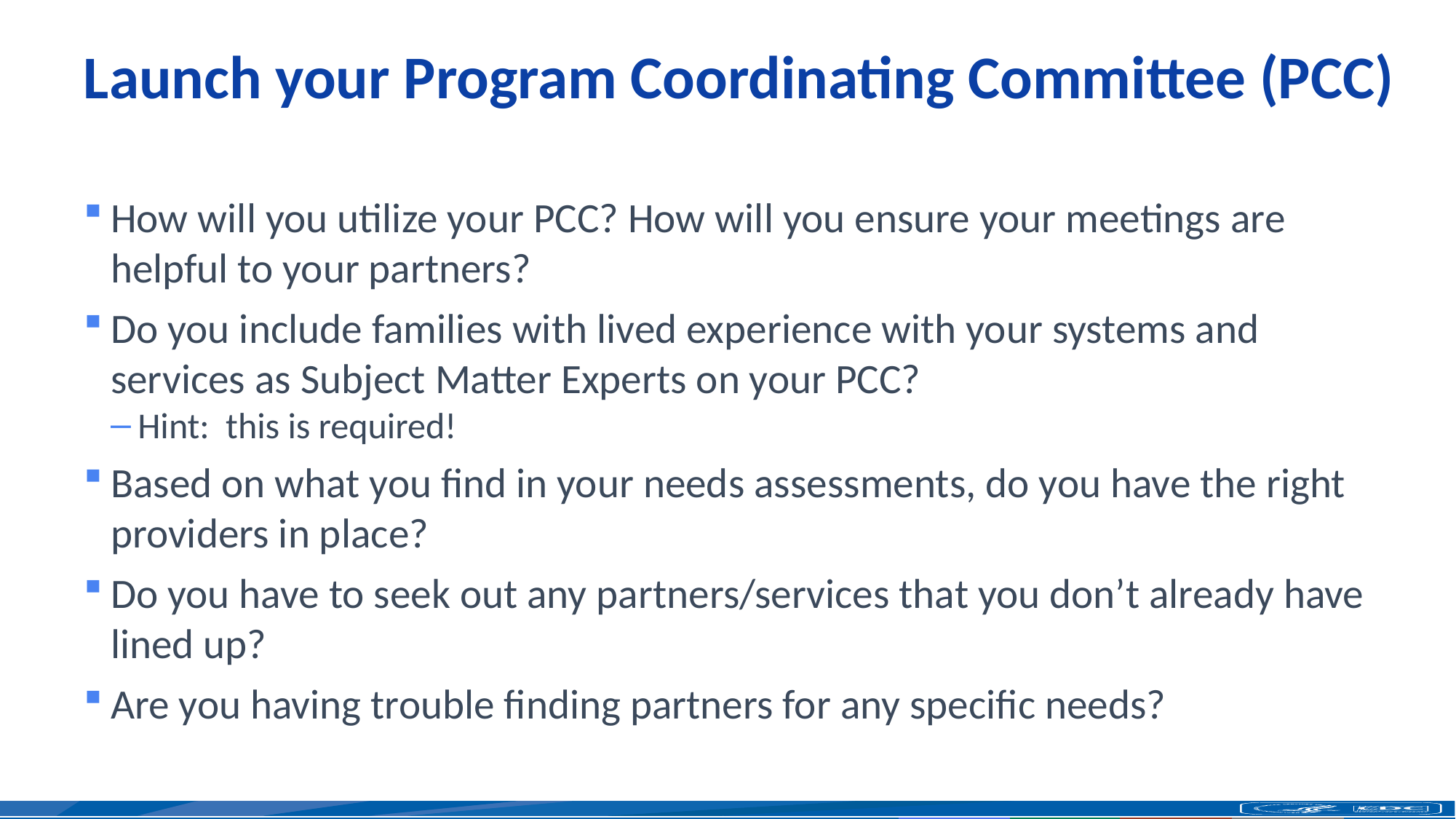

# Launch your Program Coordinating Committee (PCC)
How will you utilize your PCC? How will you ensure your meetings are helpful to your partners?
Do you include families with lived experience with your systems and services as Subject Matter Experts on your PCC?
Hint:  this is required!
Based on what you find in your needs assessments, do you have the right providers in place?
Do you have to seek out any partners/services that you don’t already have lined up?
Are you having trouble finding partners for any specific needs?